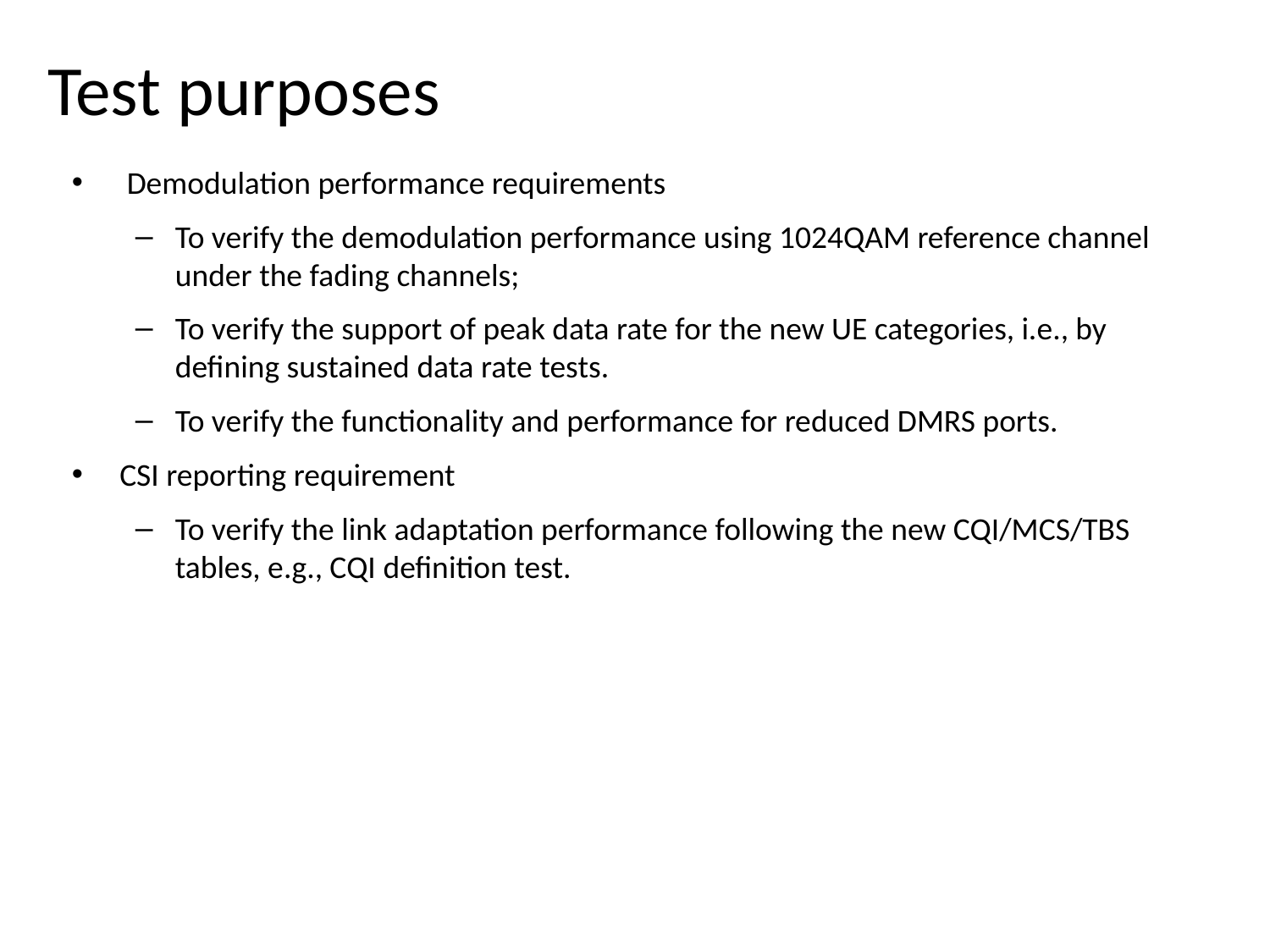

# Test purposes
 Demodulation performance requirements
To verify the demodulation performance using 1024QAM reference channel under the fading channels;
To verify the support of peak data rate for the new UE categories, i.e., by defining sustained data rate tests.
To verify the functionality and performance for reduced DMRS ports.
CSI reporting requirement
To verify the link adaptation performance following the new CQI/MCS/TBS tables, e.g., CQI definition test.